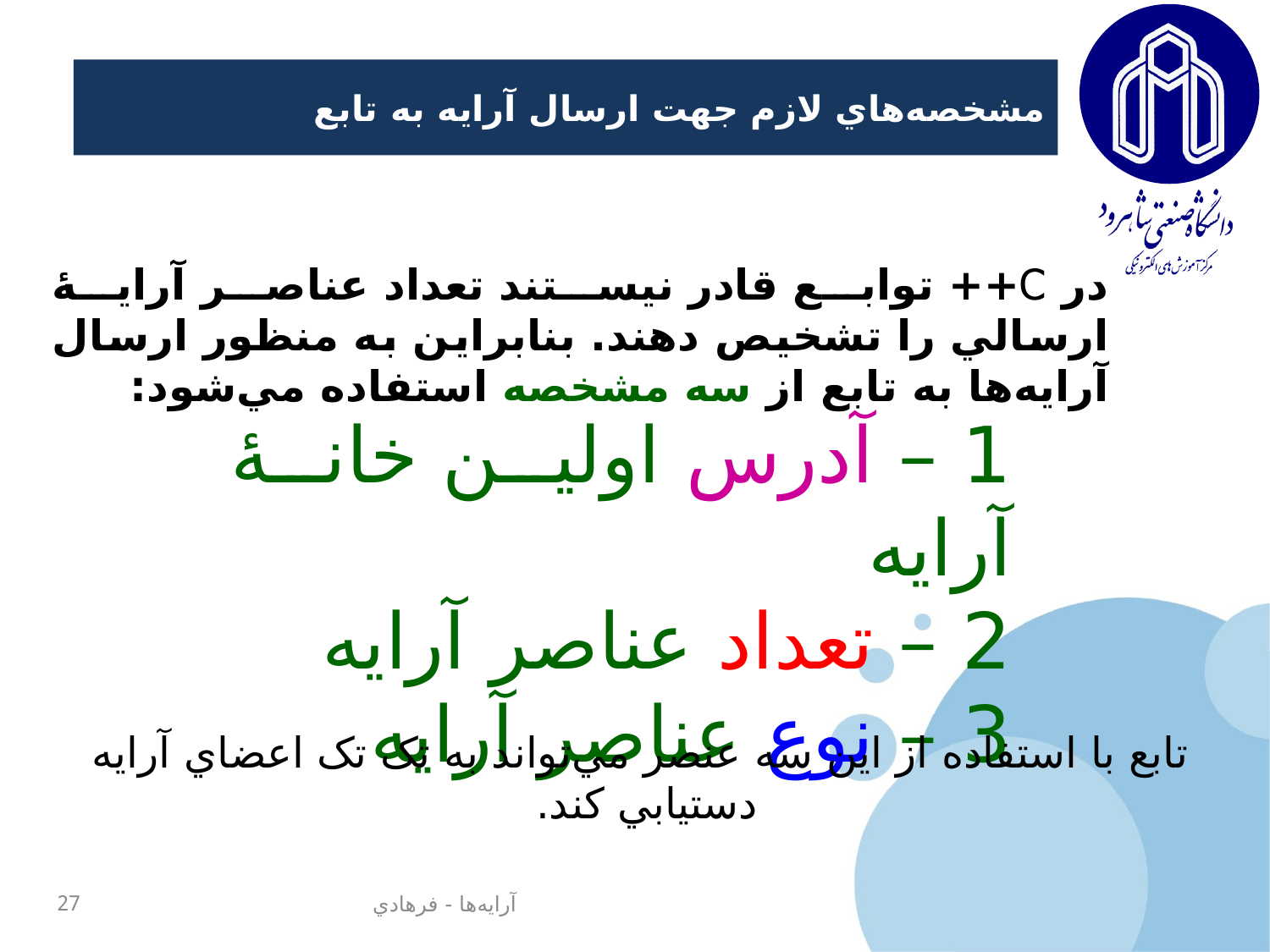

# مشخصه‌هاي لازم جهت ارسال آرايه به تابع
در C++ توابع قادر نيستند تعداد عناصر آرايۀ ارسالي را تشخيص دهند. بنابراين به منظور ارسال آرايه‌ها به تابع از سه مشخصه استفاده مي‌شود:
1 – آدرس اولين خانۀ آرايه
2 – تعداد عناصر آرايه
3 – نوع عناصر آرايه
تابع با استفاده از اين سه عنصر مي‌تواند به تک تک اعضاي آرايه دستيابي کند.
27
آرايه‌ها - فرهادي